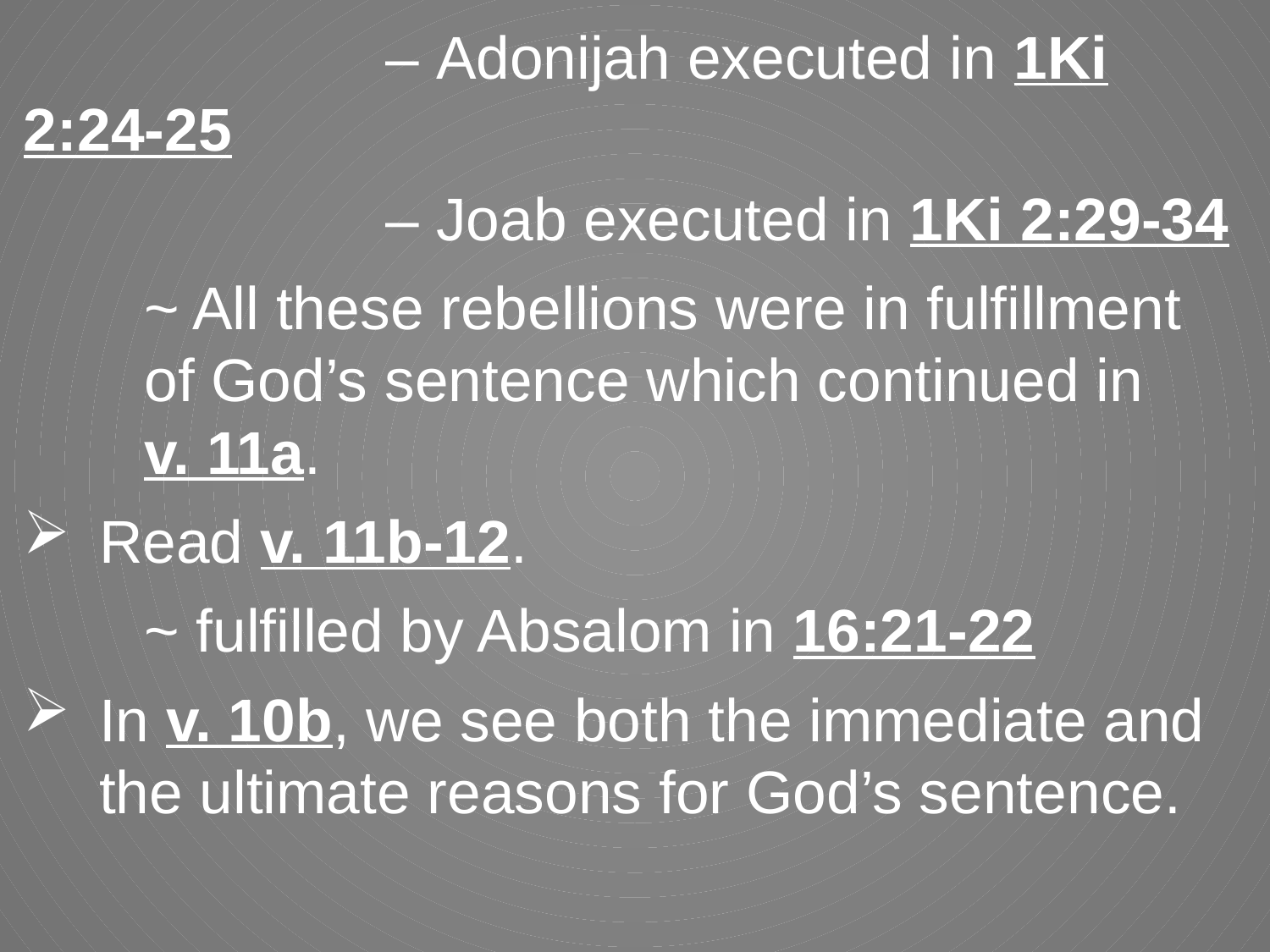

– Adonijah executed in 1Ki 2:24-25
			– Joab executed in 1Ki 2:29-34
	~ All these rebellions were in fulfillment 		of God’s sentence which continued in 		v. 11a.
Read v. 11b-12.
	~ fulfilled by Absalom in 16:21-22
In v. 10b, we see both the immediate and the ultimate reasons for God’s sentence.